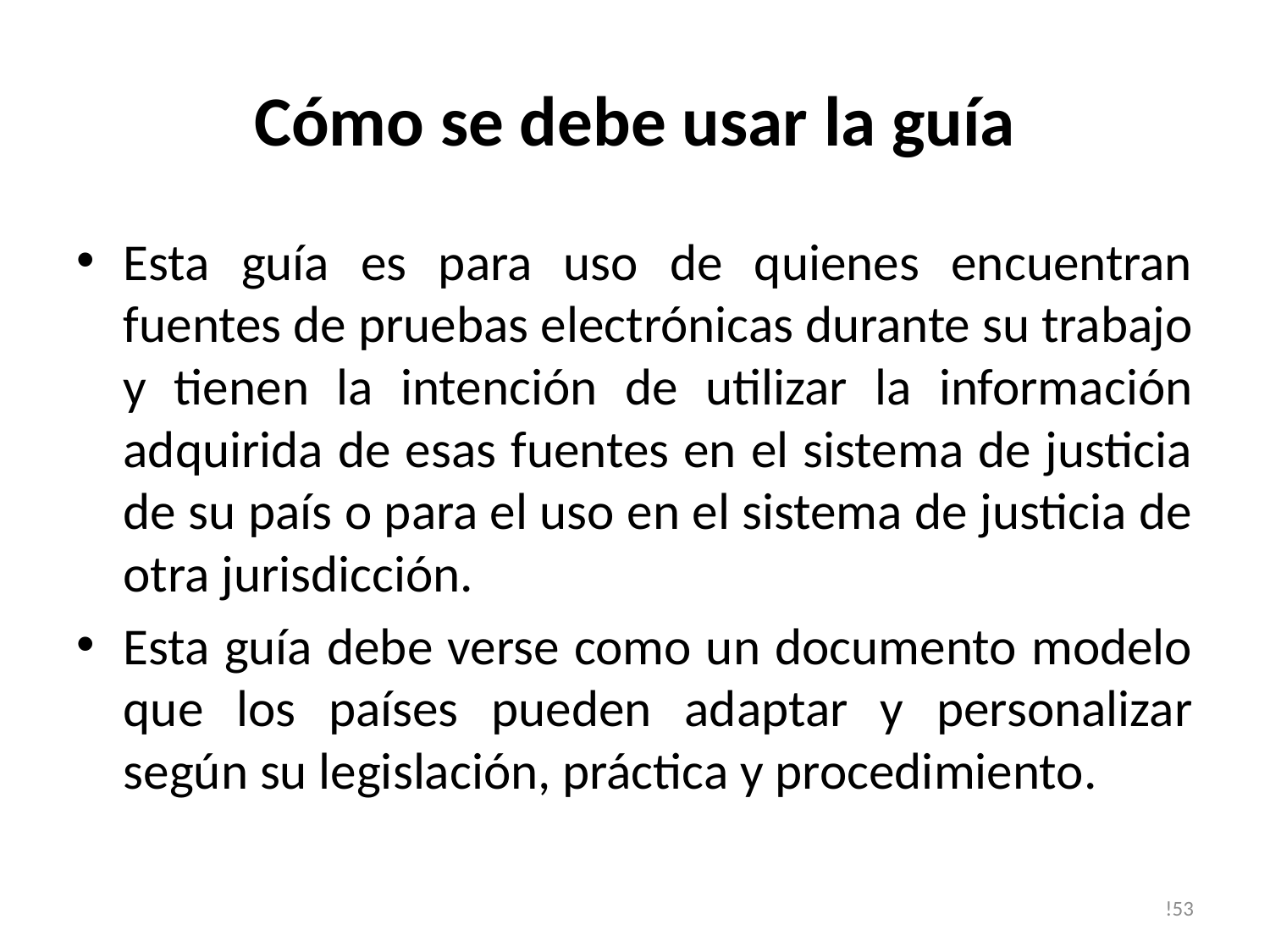

# Cómo se debe usar la guía
Esta guía es para uso de quienes encuentran fuentes de pruebas electrónicas durante su trabajo y tienen la intención de utilizar la información adquirida de esas fuentes en el sistema de justicia de su país o para el uso en el sistema de justicia de otra jurisdicción.
Esta guía debe verse como un documento modelo que los países pueden adaptar y personalizar según su legislación, práctica y procedimiento.

!53